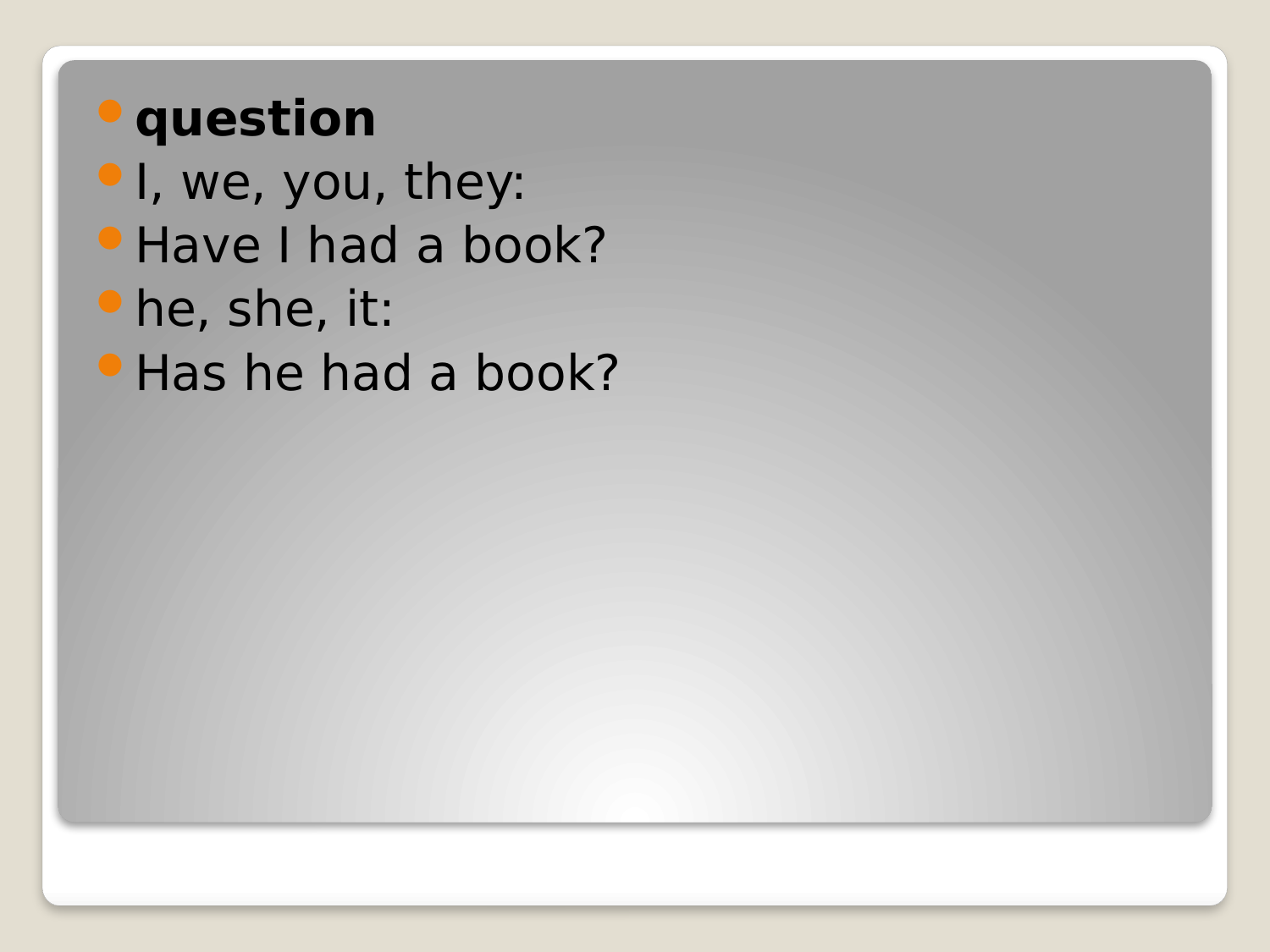

question
I, we, you, they:
Have I had a book?
he, she, it:
Has he had a book?

#